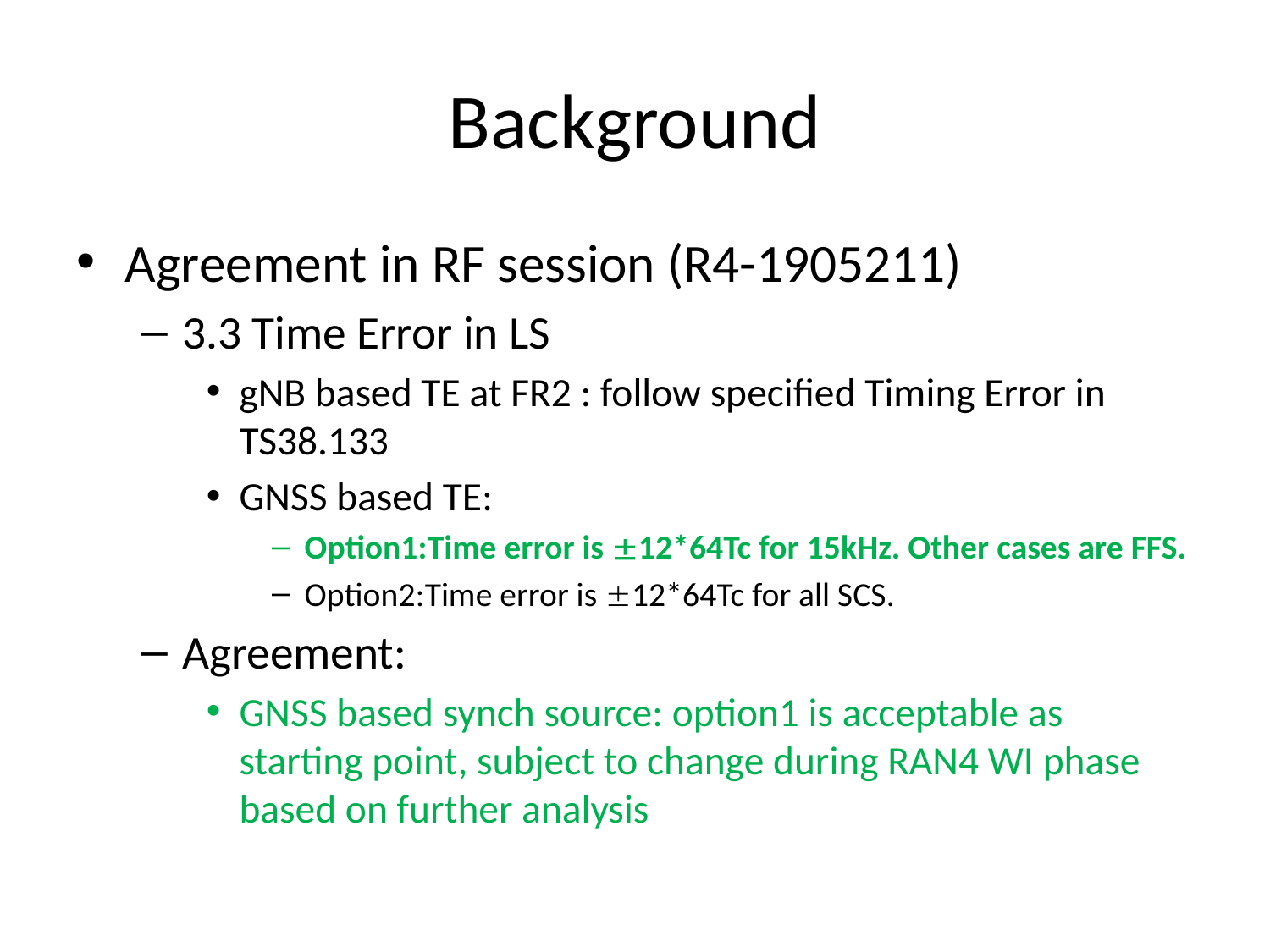

# Background
Agreement in RF session (R4-1905211)
3.3 Time Error in LS
gNB based TE at FR2 : follow specified Timing Error in TS38.133
GNSS based TE:
Option1:Time error is ±12*64Tc for 15kHz. Other cases are FFS.
Option2:Time error is ±12*64Tc for all SCS.
Agreement:
GNSS based synch source: option1 is acceptable as starting point, subject to change during RAN4 WI phase based on further analysis